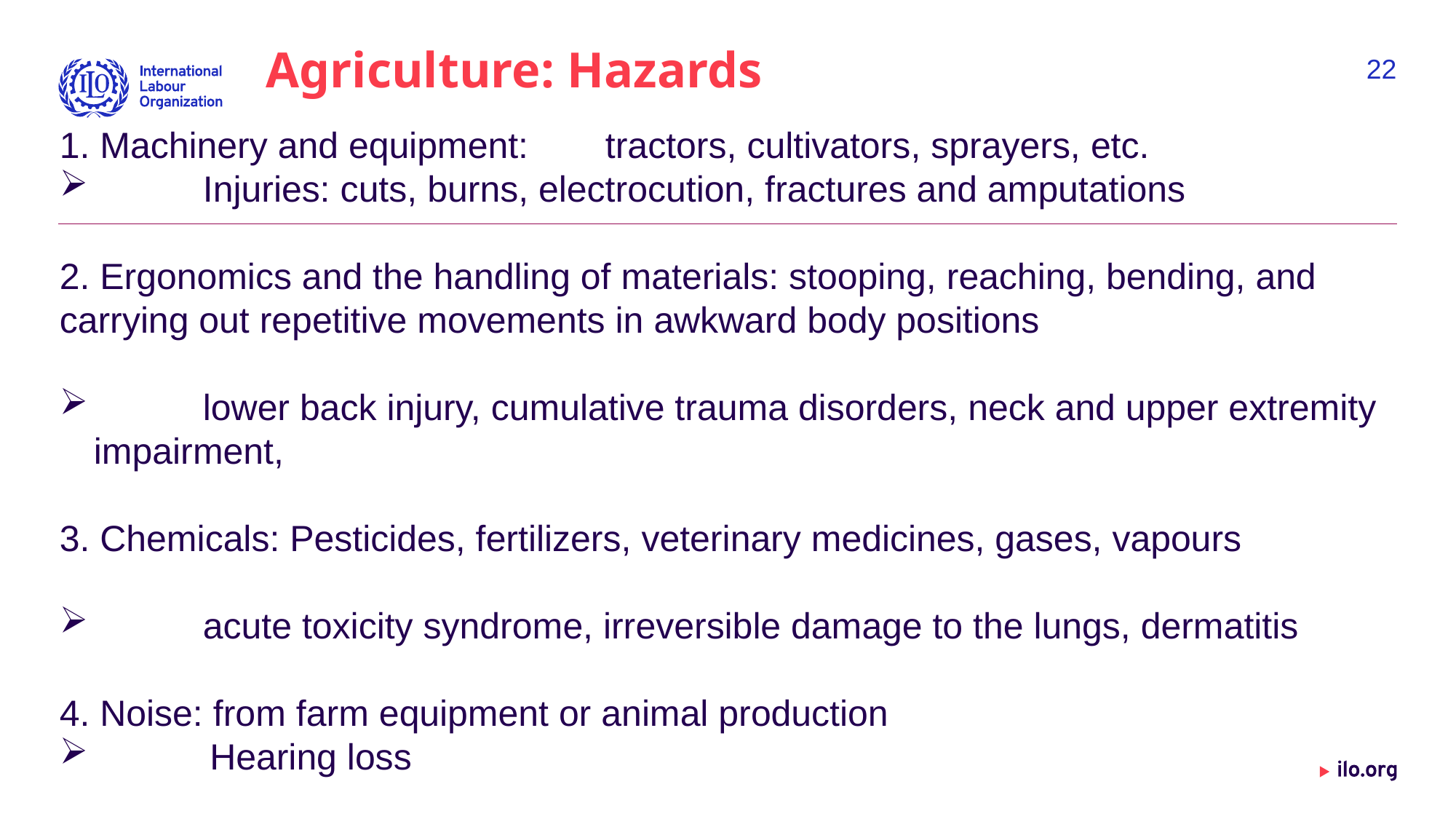

Agriculture: Hazards
22
1. Machinery and equipment:	tractors, cultivators, sprayers, etc.
	Injuries: cuts, burns, electrocution, fractures and amputations

2. Ergonomics and the handling of materials: stooping, reaching, bending, and carrying out repetitive movements in awkward body positions

	lower back injury, cumulative trauma disorders, neck and upper extremity impairment,

3. Chemicals: Pesticides, fertilizers, veterinary medicines, gases, vapours

	acute toxicity syndrome, irreversible damage to the lungs, dermatitis

4. Noise: from farm equipment or animal production
	Hearing loss

Date: Monday / 01 / October / 2019